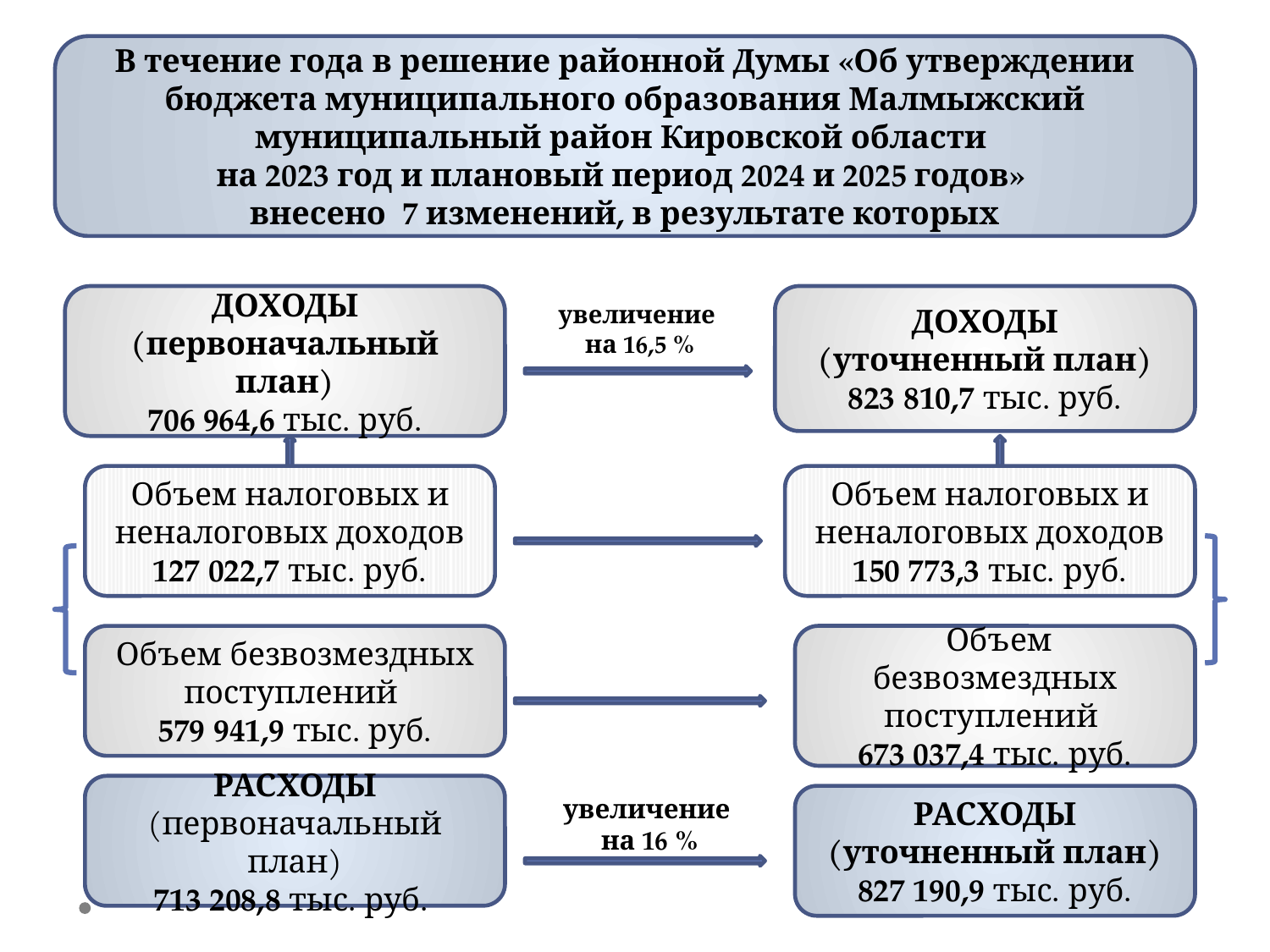

В течение года в решение районной Думы «Об утверждении бюджета муниципального образования Малмыжский муниципальный район Кировской области
на 2023 год и плановый период 2024 и 2025 годов»
внесено  7 изменений, в результате которых
ДОХОДЫ (первоначальный план)
706 964,6 тыс. руб.
ДОХОДЫ
(уточненный план)
823 810,7 тыс. руб.
увеличение
на 16,5 %

Объем налоговых и неналоговых доходов
127 022,7 тыс. руб.
Объем налоговых и неналоговых доходов
150 773,3 тыс. руб.

Объем безвозмездных поступлений
579 941,9 тыс. руб.
 Объем безвозмездных поступлений
673 037,4 тыс. руб.

РАСХОДЫ (первоначальный план)
713 208,8 тыс. руб.
увеличение
на 16 %
РАСХОДЫ (уточненный план)
827 190,9 тыс. руб.